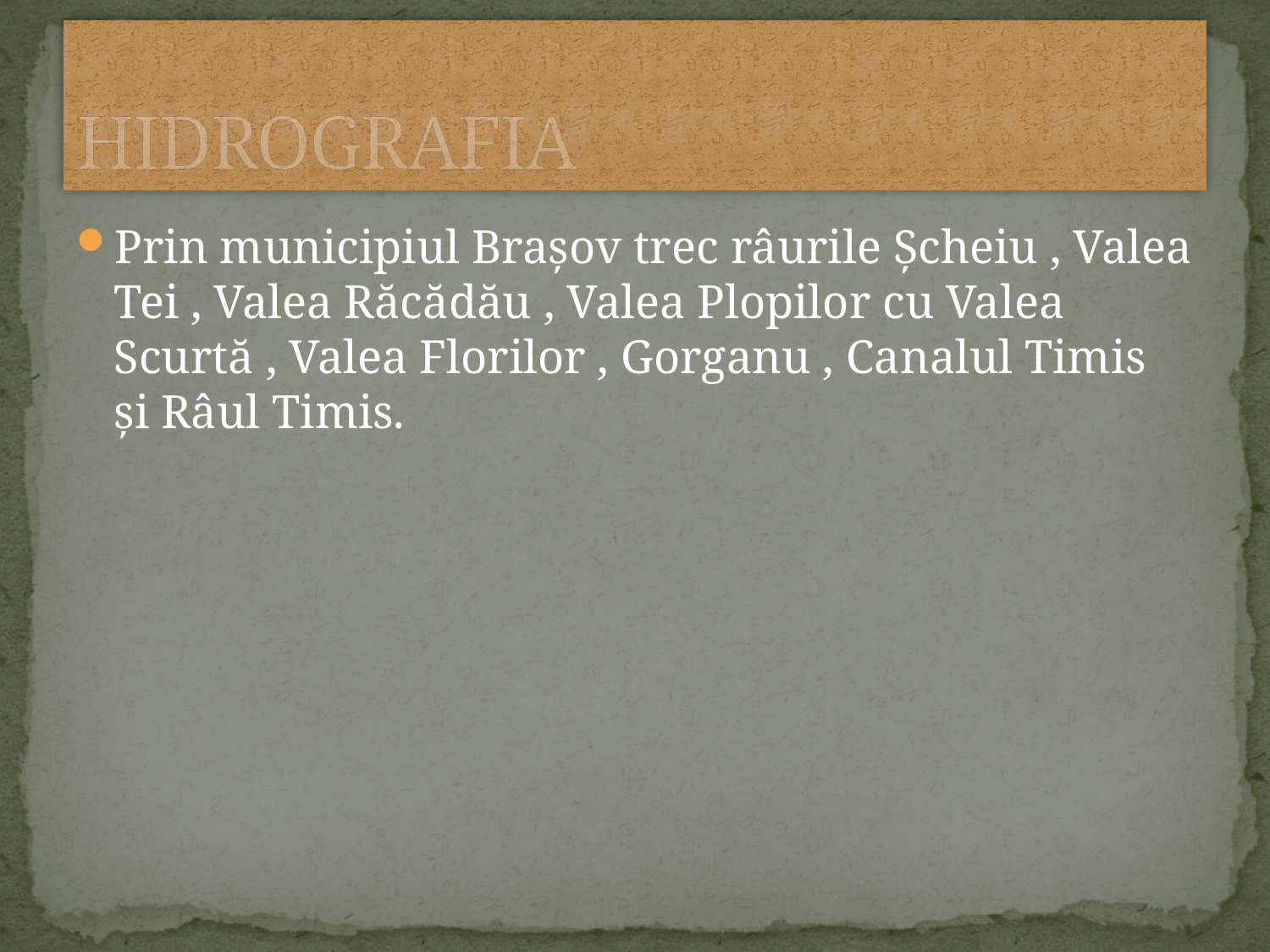

# HIDROGRAFIA
Prin municipiul Brașov trec râurile Șcheiu , Valea Tei , Valea Răcădău , Valea Plopilor cu Valea Scurtă , Valea Florilor , Gorganu , Canalul Timis și Râul Timis.